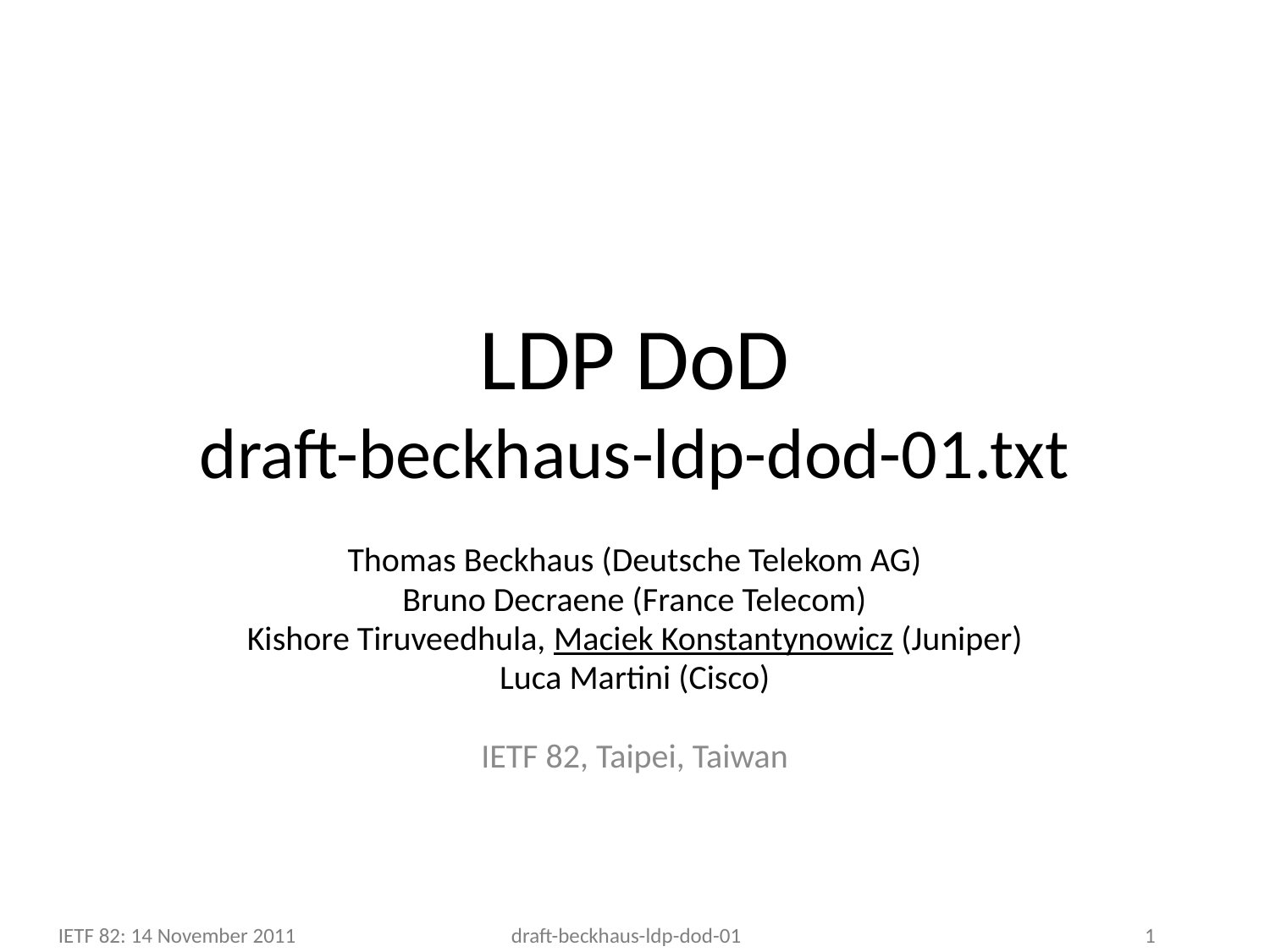

# LDP DoD draft-beckhaus-ldp-dod-01.txt
Thomas Beckhaus (Deutsche Telekom AG)
Bruno Decraene (France Telecom)
Kishore Tiruveedhula, Maciek Konstantynowicz (Juniper)
Luca Martini (Cisco)

IETF 82, Taipei, Taiwan